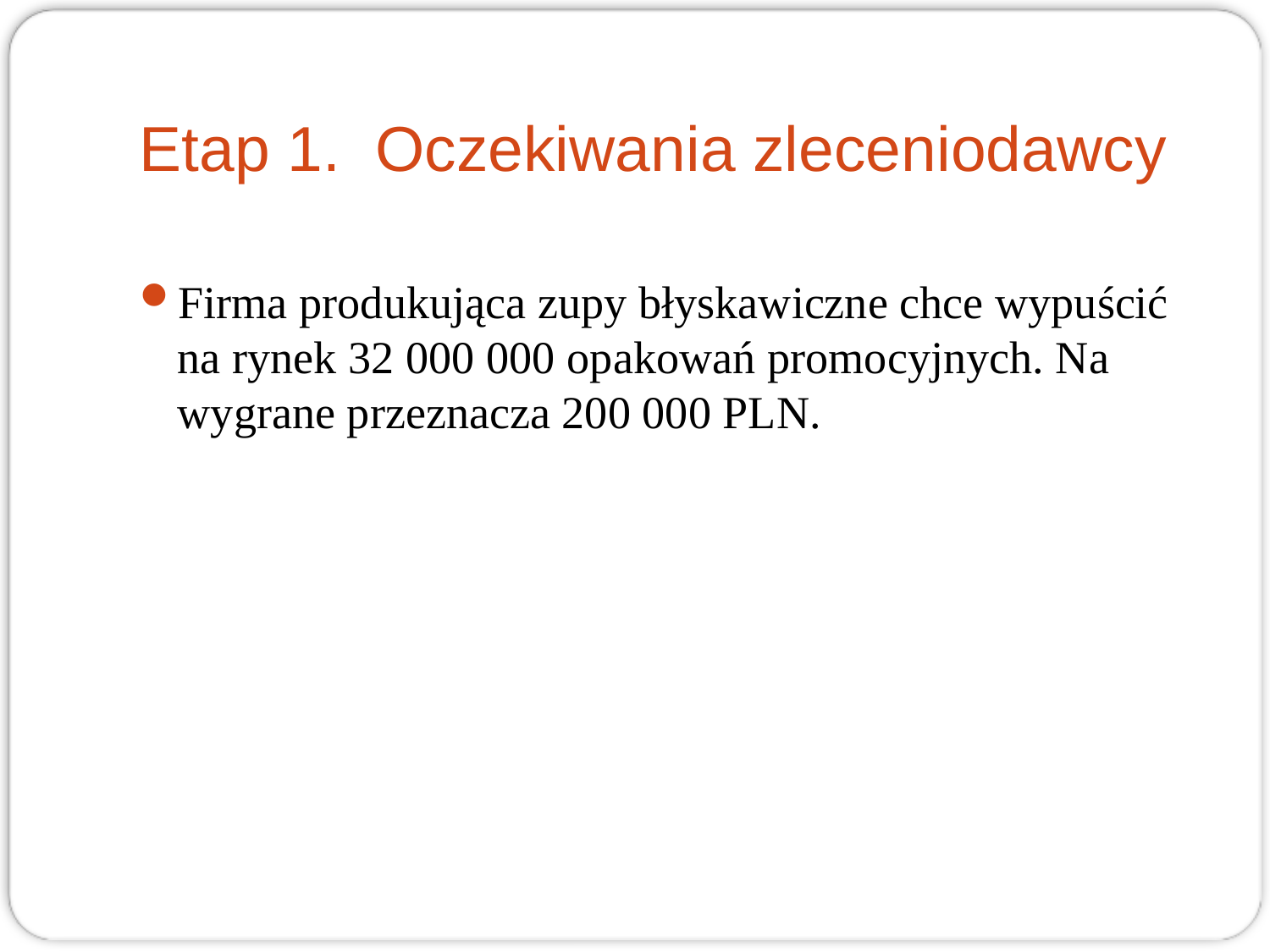

# Etap 1.  Oczekiwania zleceniodawcy

Firma produkująca zupy błyskawiczne chce wypuścić na rynek 32 000 000 opakowań promocyjnych. Na wygrane przeznacza 200 000 PLN.